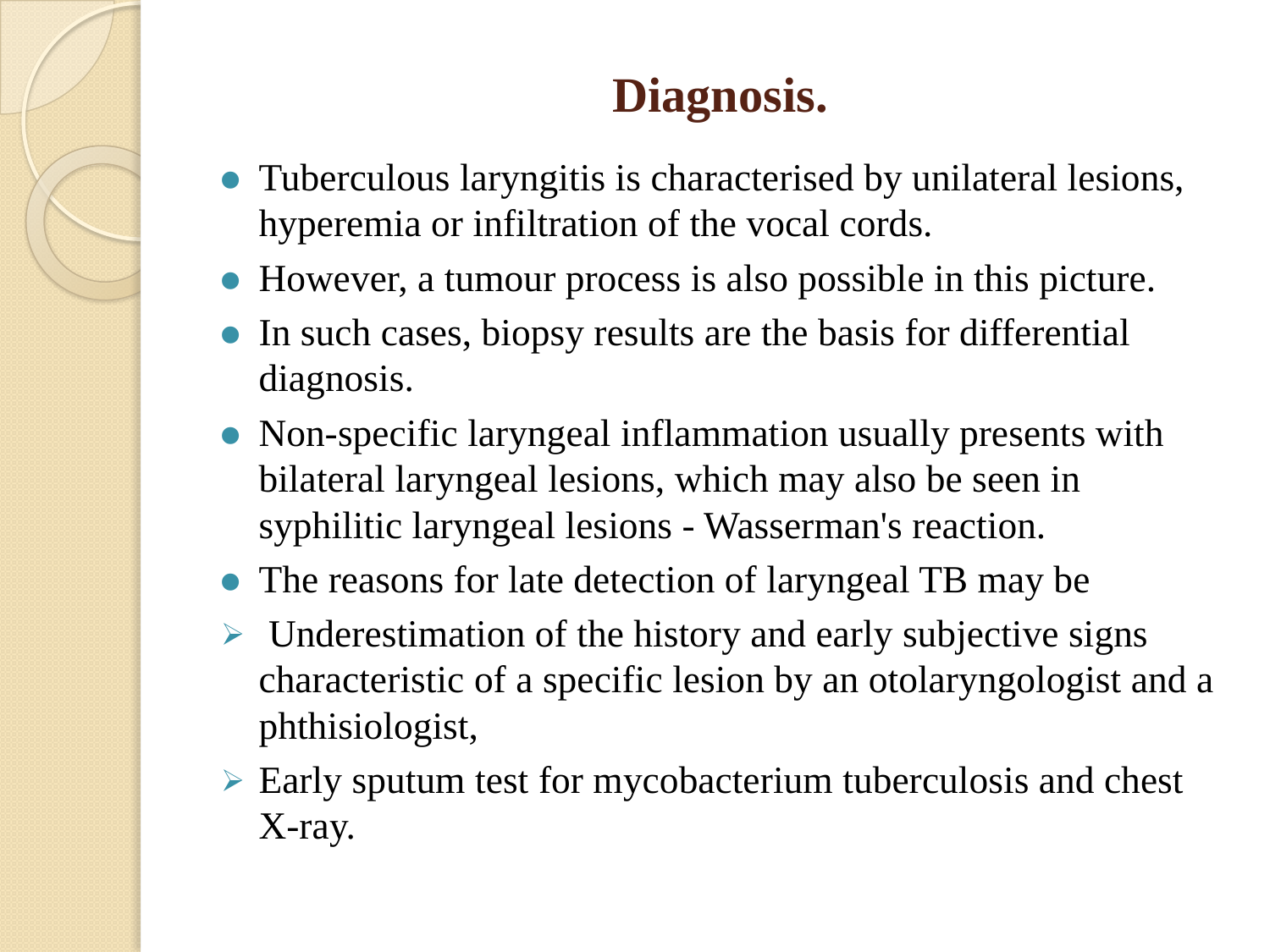

# Diagnosis.
Tuberculous laryngitis is characterised by unilateral lesions, hyperemia or infiltration of the vocal cords.
However, a tumour process is also possible in this picture.
In such cases, biopsy results are the basis for differential diagnosis.
Non-specific laryngeal inflammation usually presents with bilateral laryngeal lesions, which may also be seen in syphilitic laryngeal lesions - Wasserman's reaction.
The reasons for late detection of laryngeal TB may be
 Underestimation of the history and early subjective signs characteristic of a specific lesion by an otolaryngologist and a phthisiologist,
Early sputum test for mycobacterium tuberculosis and chest X-ray.